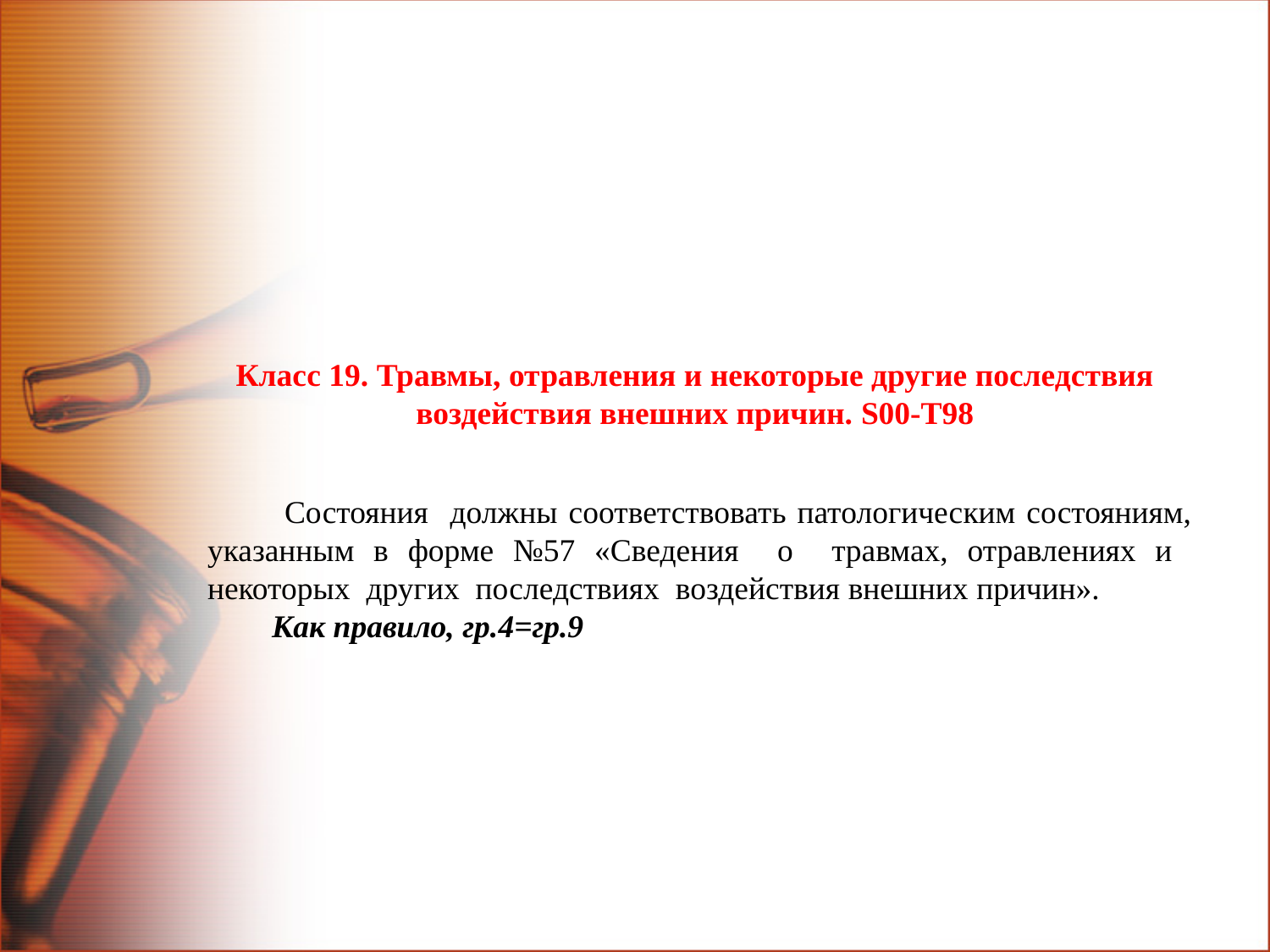

Класс 19. Травмы, отравления и некоторые другие последствия воздействия внешних причин. S00-T98

       Состояния  должны соответствовать патологическим состояниям, указанным в форме №57 «Сведения  о  травмах, отравлениях и  некоторых  других  последствиях  воздействия внешних причин».
        Как правило, гр.4=гр.9